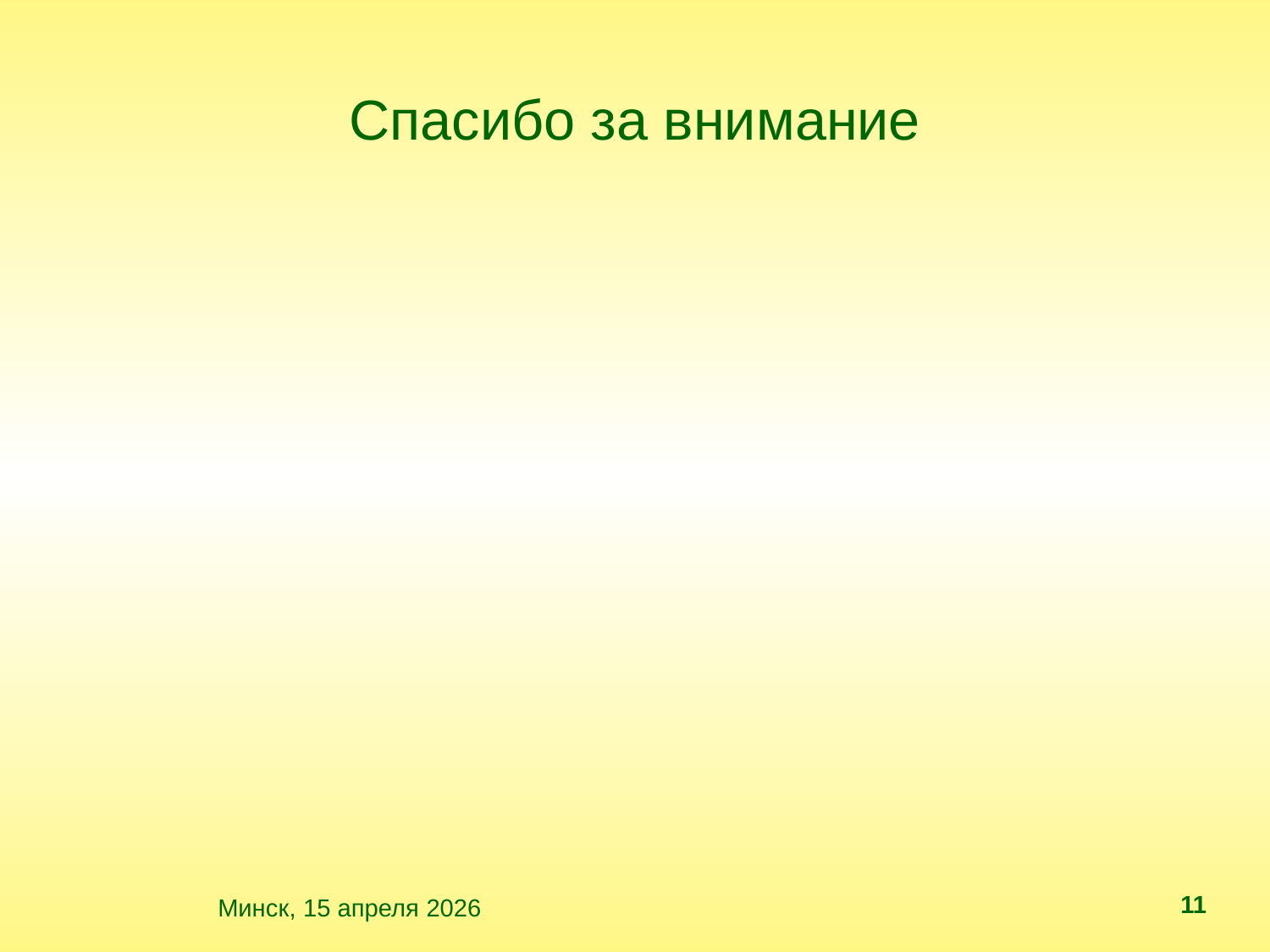

# Спасибо за внимание

11
                          Минск, 15 апреля 2026